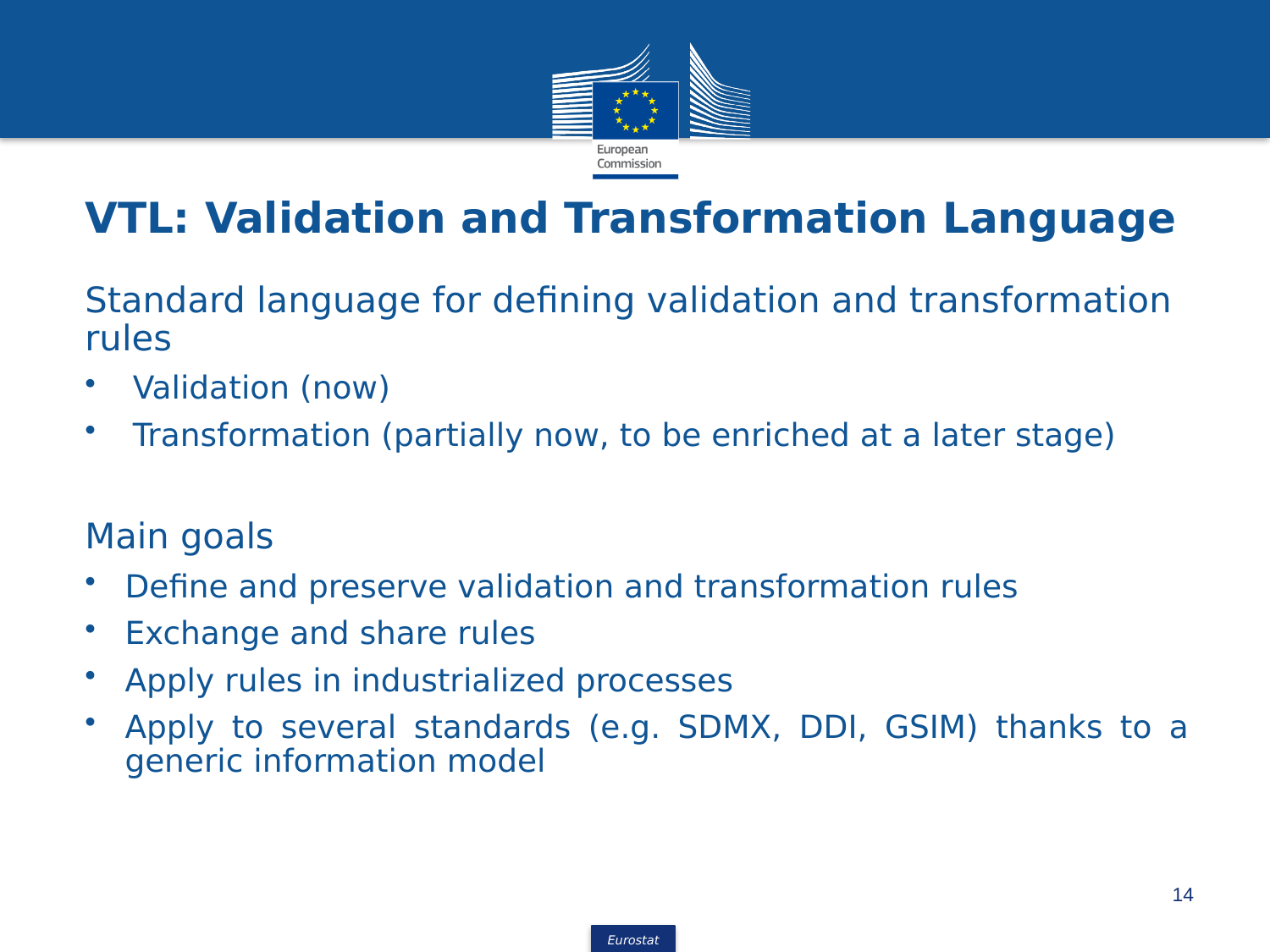

VTL: Validation and Transformation Language
Standard language for defining validation and transformation rules
Validation (now)
Transformation (partially now, to be enriched at a later stage)

Main goals
Define and preserve validation and transformation rules
Exchange and share rules
Apply rules in industrialized processes
Apply to several standards (e.g. SDMX, DDI, GSIM) thanks to a generic information model
14